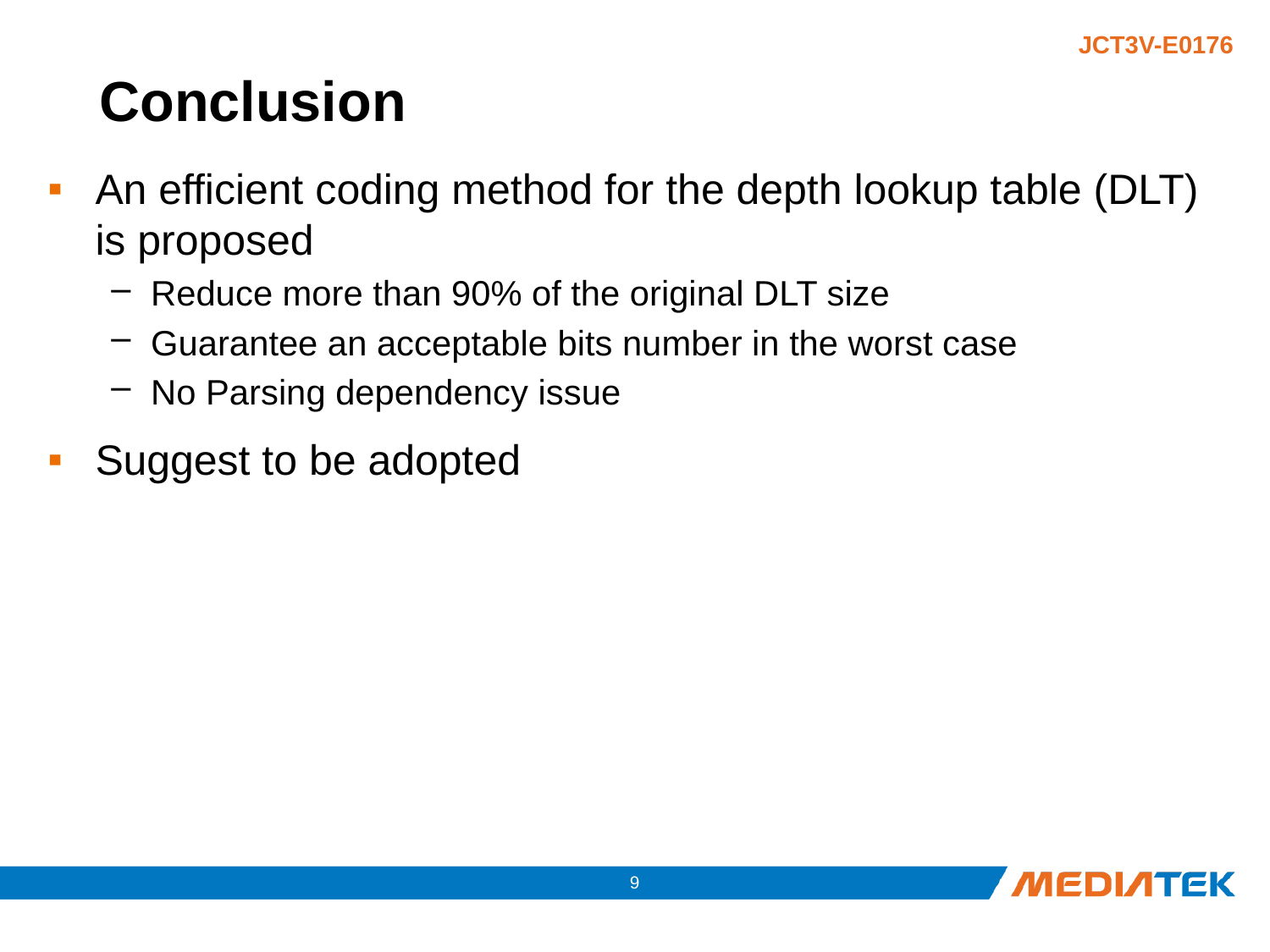

# Conclusion
An efficient coding method for the depth lookup table (DLT) is proposed
Reduce more than 90% of the original DLT size
Guarantee an acceptable bits number in the worst case
No Parsing dependency issue
Suggest to be adopted

9